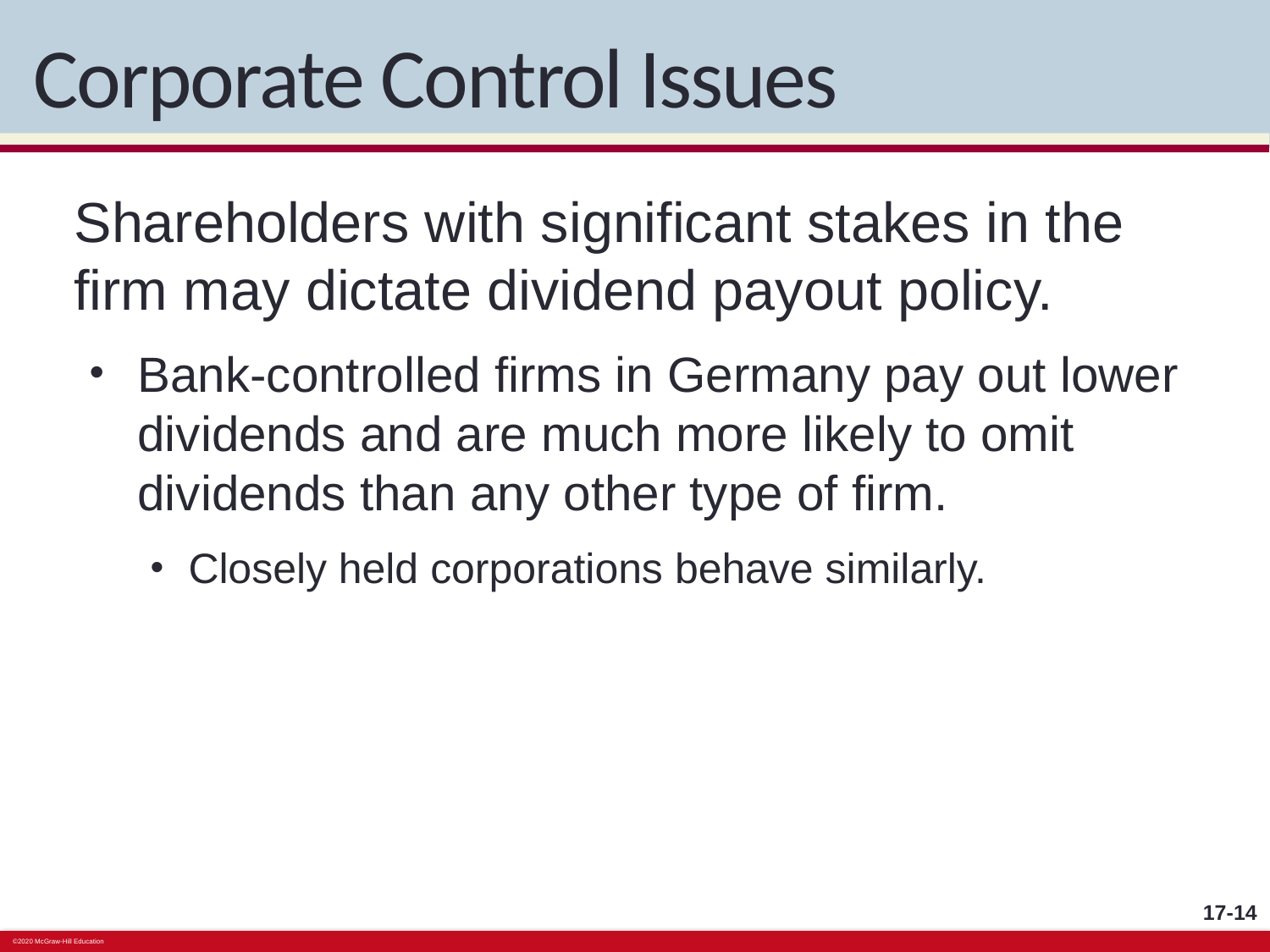

# Corporate Control Issues
Shareholders with significant stakes in the firm may dictate dividend payout policy.
Bank-controlled firms in Germany pay out lower dividends and are much more likely to omit dividends than any other type of firm.
Closely held corporations behave similarly.